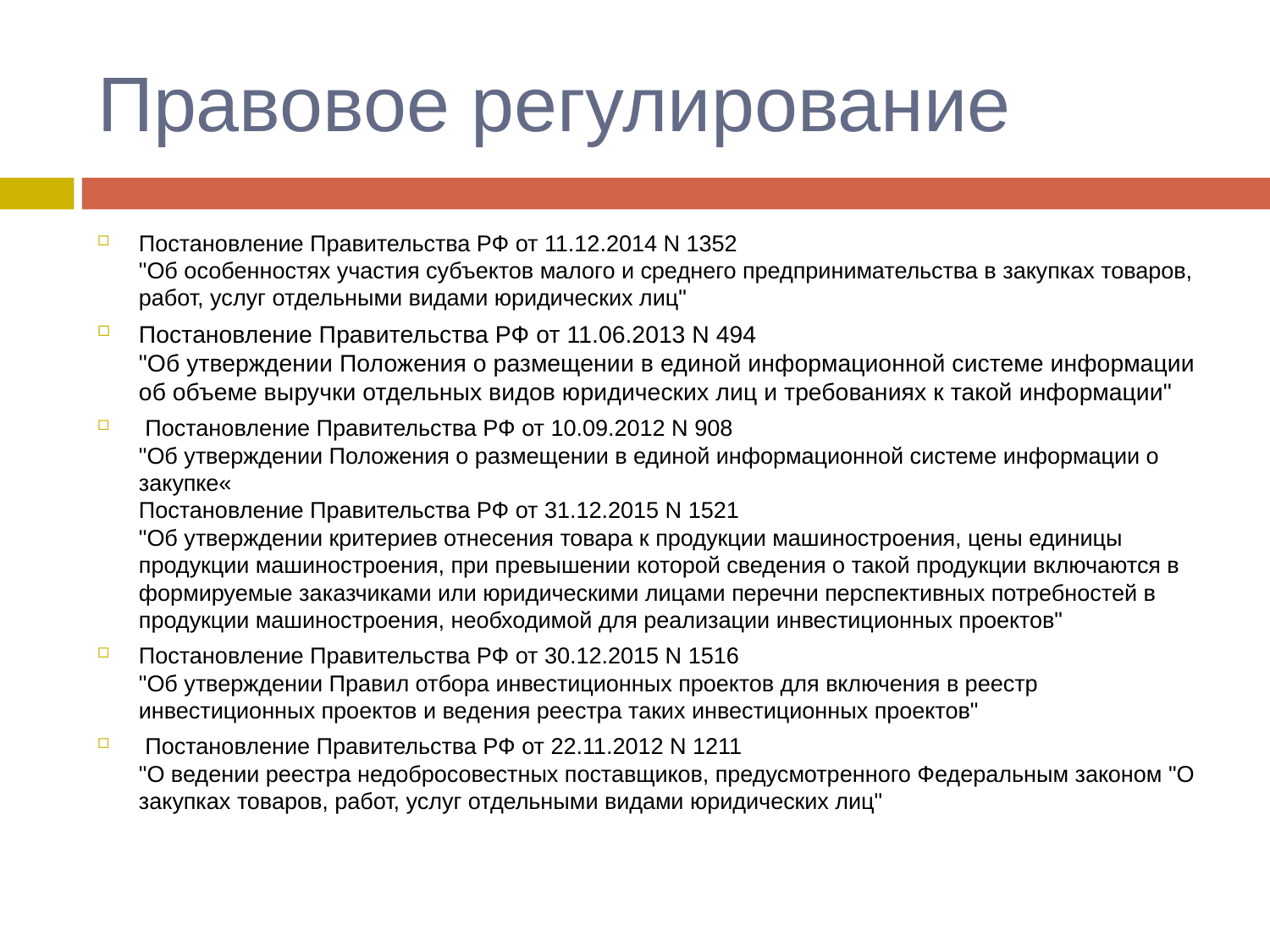

# Правовое регулирование
Постановление Правительства РФ от 11.12.2014 N 1352
"Об особенностях участия субъектов малого и среднего предпринимательства в закупках товаров, работ, услуг отдельными видами юридических лиц"
Постановление Правительства РФ от 11.06.2013 N 494
"Об утверждении Положения о размещении в единой информационной системе информации об объеме выручки отдельных видов юридических лиц и требованиях к такой информации"
 Постановление Правительства РФ от 10.09.2012 N 908
"Об утверждении Положения о размещении в единой информационной системе информации о закупке«
Постановление Правительства РФ от 31.12.2015 N 1521
"Об утверждении критериев отнесения товара к продукции машиностроения, цены единицы продукции машиностроения, при превышении которой сведения о такой продукции включаются в формируемые заказчиками или юридическими лицами перечни перспективных потребностей в продукции машиностроения, необходимой для реализации инвестиционных проектов"
Постановление Правительства РФ от 30.12.2015 N 1516
"Об утверждении Правил отбора инвестиционных проектов для включения в реестр инвестиционных проектов и ведения реестра таких инвестиционных проектов"
 Постановление Правительства РФ от 22.11.2012 N 1211
"О ведении реестра недобросовестных поставщиков, предусмотренного Федеральным законом "О закупках товаров, работ, услуг отдельными видами юридических лиц"